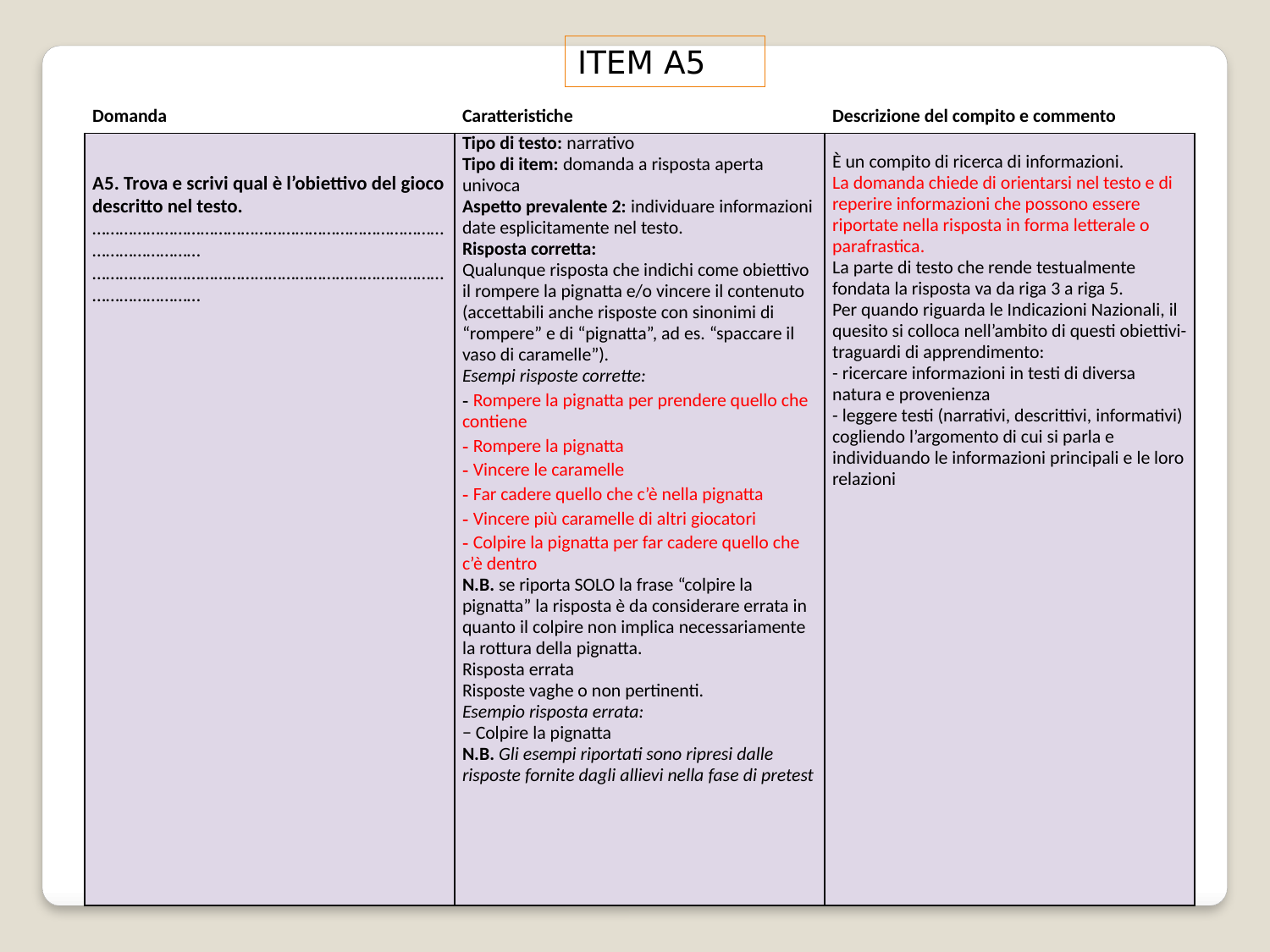

ITEM A5
| Domanda | Caratteristiche | Descrizione del compito e commento |
| --- | --- | --- |
| A5. Trova e scrivi qual è l’obiettivo del gioco descritto nel testo. ………………………………………………………………………………………… ………………………………………………………………………………………… | Tipo di testo: narrativo Tipo di item: domanda a risposta aperta univoca Aspetto prevalente 2: individuare informazioni date esplicitamente nel testo. Risposta corretta: Qualunque risposta che indichi come obiettivo il rompere la pignatta e/o vincere il contenuto (accettabili anche risposte con sinonimi di “rompere” e di “pignatta”, ad es. “spaccare il vaso di caramelle”). Esempi risposte corrette: - Rompere la pignatta per prendere quello che contiene - Rompere la pignatta - Vincere le caramelle - Far cadere quello che c’è nella pignatta - Vincere più caramelle di altri giocatori - Colpire la pignatta per far cadere quello che c’è dentro N.B. se riporta SOLO la frase “colpire la pignatta” la risposta è da considerare errata in quanto il colpire non implica necessariamente la rottura della pignatta. Risposta errata Risposte vaghe o non pertinenti. Esempio risposta errata: − Colpire la pignatta N.B. Gli esempi riportati sono ripresi dalle risposte fornite dagli allievi nella fase di pretest | È un compito di ricerca di informazioni. La domanda chiede di orientarsi nel testo e di reperire informazioni che possono essere riportate nella risposta in forma letterale o parafrastica. La parte di testo che rende testualmente fondata la risposta va da riga 3 a riga 5. Per quando riguarda le Indicazioni Nazionali, il quesito si colloca nell’ambito di questi obiettivi-traguardi di apprendimento: - ricercare informazioni in testi di diversa natura e provenienza - leggere testi (narrativi, descrittivi, informativi) cogliendo l’argomento di cui si parla e individuando le informazioni principali e le loro relazioni |